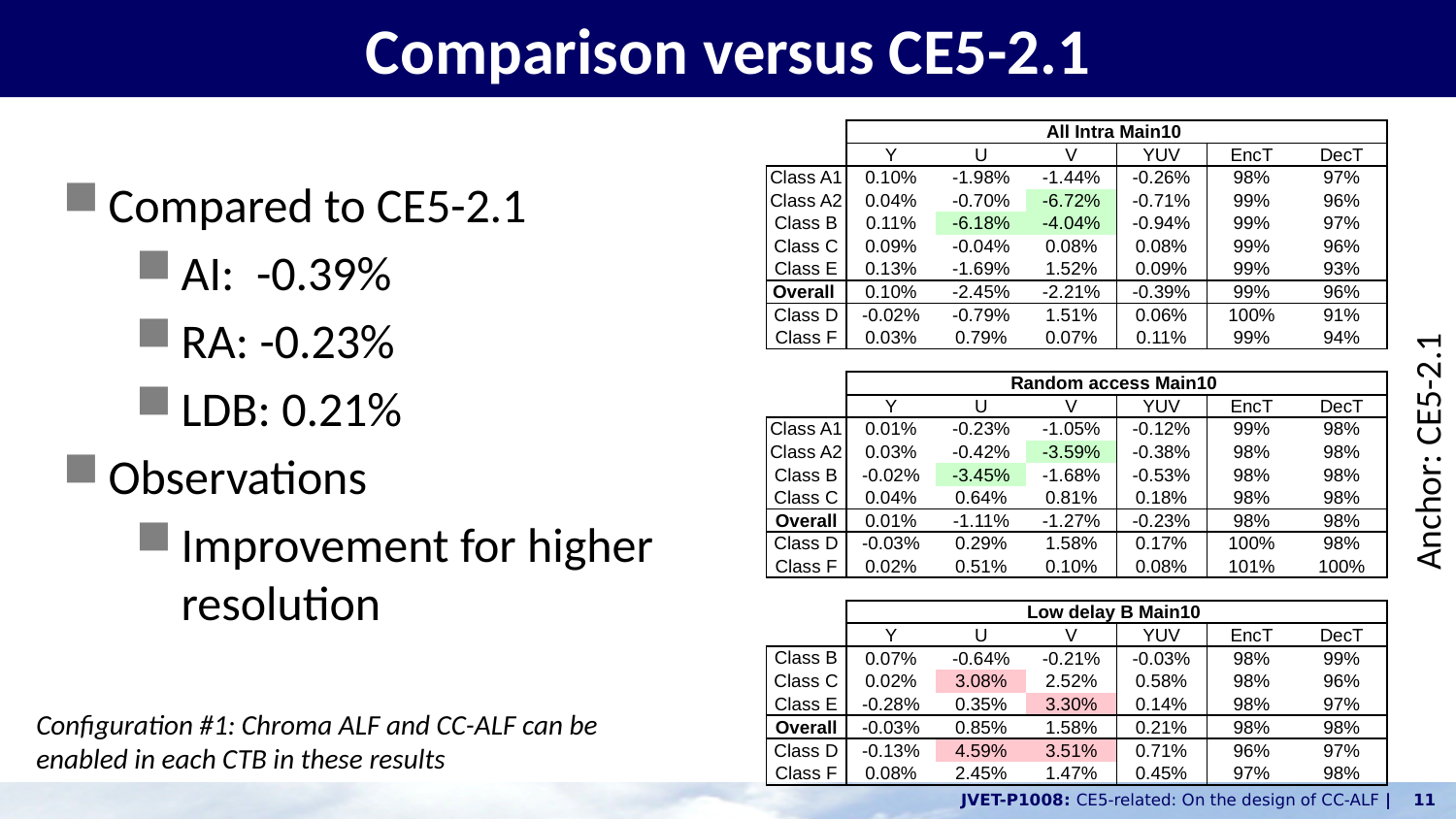

# Comparison versus CE5-2.1
|  | All Intra Main10 |  |  |  |  |  |
| --- | --- | --- | --- | --- | --- | --- |
|  | Y | U | V | YUV | EncT | DecT |
| Class A1 | 0.10% | -1.98% | -1.44% | -0.26% | 98% | 97% |
| Class A2 | 0.04% | -0.70% | -6.72% | -0.71% | 99% | 96% |
| Class B | 0.11% | -6.18% | -4.04% | -0.94% | 99% | 97% |
| Class C | 0.09% | -0.04% | 0.08% | 0.08% | 99% | 96% |
| Class E | 0.13% | -1.69% | 1.52% | 0.09% | 99% | 93% |
| Overall | 0.10% | -2.45% | -2.21% | -0.39% | 99% | 96% |
| Class D | -0.02% | -0.79% | 1.51% | 0.06% | 100% | 91% |
| Class F | 0.03% | 0.79% | 0.07% | 0.11% | 99% | 94% |
|  |  |  |  |  |  |  |
|  | Random access Main10 |  |  |  |  |  |
|  | Y | U | V | YUV | EncT | DecT |
| Class A1 | 0.01% | -0.23% | -1.05% | -0.12% | 99% | 98% |
| Class A2 | 0.03% | -0.42% | -3.59% | -0.38% | 98% | 98% |
| Class B | -0.02% | -3.45% | -1.68% | -0.53% | 98% | 98% |
| Class C | 0.04% | 0.64% | 0.81% | 0.18% | 98% | 98% |
| Overall | 0.01% | -1.11% | -1.27% | -0.23% | 98% | 98% |
| Class D | -0.03% | 0.29% | 1.58% | 0.17% | 100% | 98% |
| Class F | 0.02% | 0.51% | 0.10% | 0.08% | 101% | 100% |
|  |  |  |  |  |  |  |
|  | Low delay B Main10 |  |  |  |  |  |
|  | Y | U | V | YUV | EncT | DecT |
| Class B | 0.07% | -0.64% | -0.21% | -0.03% | 98% | 99% |
| Class C | 0.02% | 3.08% | 2.52% | 0.58% | 98% | 96% |
| Class E | -0.28% | 0.35% | 3.30% | 0.14% | 98% | 97% |
| Overall | -0.03% | 0.85% | 1.58% | 0.21% | 98% | 98% |
| Class D | -0.13% | 4.59% | 3.51% | 0.71% | 96% | 97% |
| Class F | 0.08% | 2.45% | 1.47% | 0.45% | 97% | 98% |
Compared to CE5-2.1
AI:  -0.39%
RA: -0.23%
LDB: 0.21%
Observations
Improvement for higher resolution

Anchor: CE5-2.1
Configuration #1: Chroma ALF and CC-ALF can be enabled in each CTB in these results